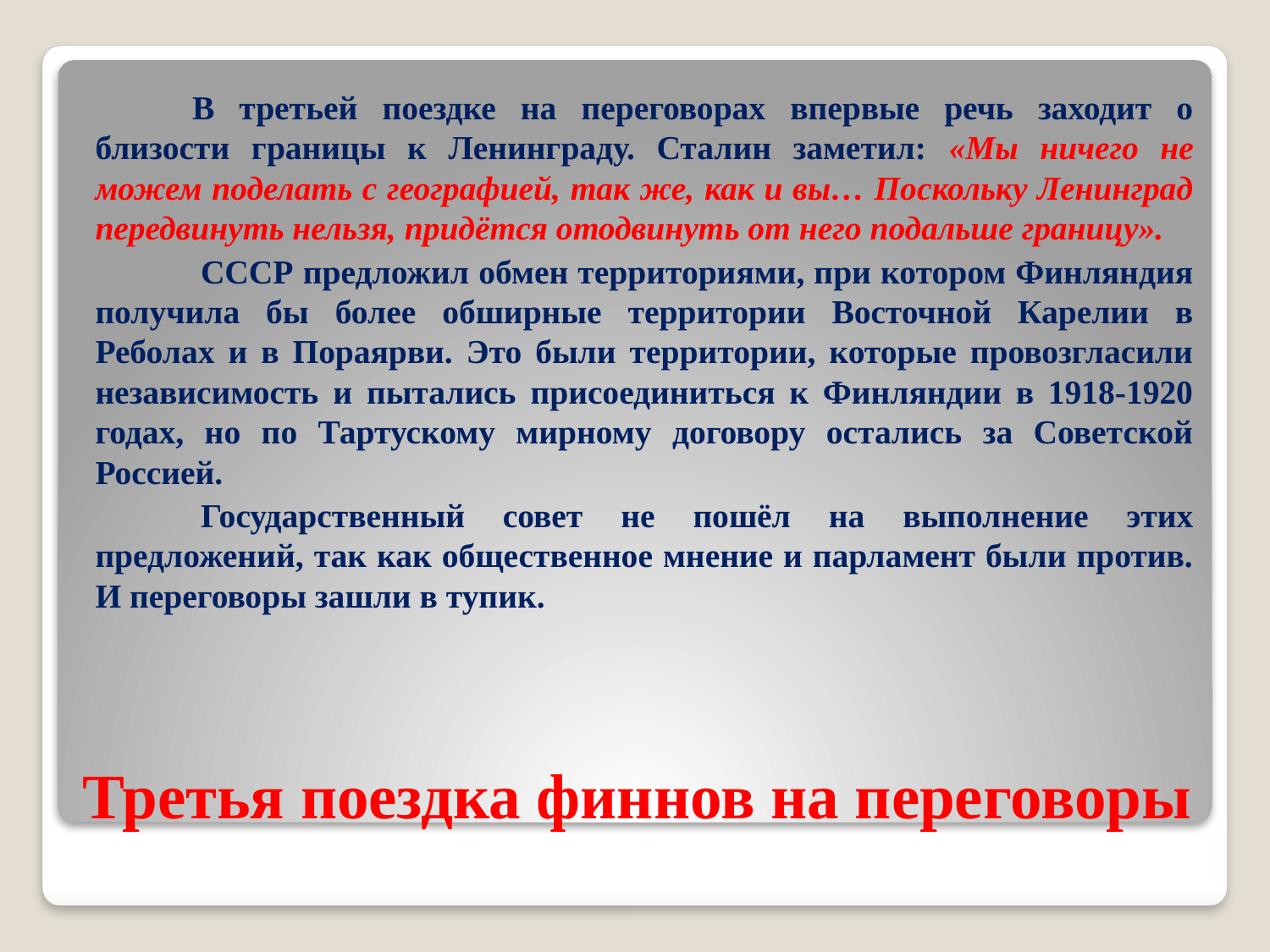

В третьей поездке на переговорах впервые речь заходит о близости границы к Ленинграду. Сталин заметил: «Мы ничего не можем поделать с географией, так же, как и вы… Поскольку Ленинград передвинуть нельзя, придётся отодвинуть от него подальше границу».
 СССР предложил обмен территориями, при котором Финляндия получила бы более обширные территории Восточной Карелии в Реболах и в Пораярви. Это были территории, которые провозгласили независимость и пытались присоединиться к Финляндии в 1918-1920 годах, но по Тартускому мирному договору остались за Советской Россией.
 Государственный совет не пошёл на выполнение этих предложений, так как общественное мнение и парламент были против. И переговоры зашли в тупик.
# Третья поездка финнов на переговоры